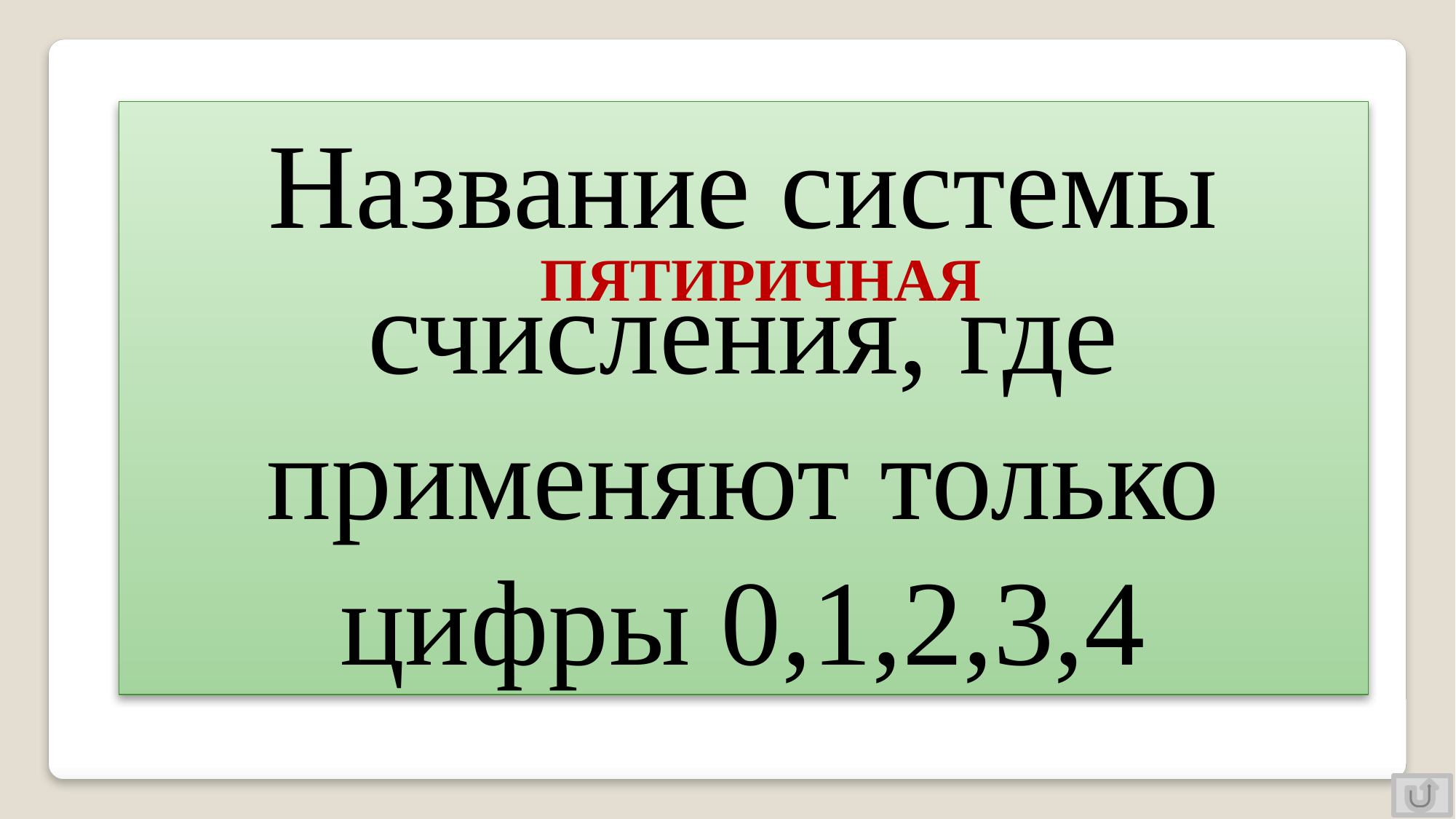

Название системы счисления, где применяют только цифры 0,1,2,3,4
ПЯТИРИЧНАЯ